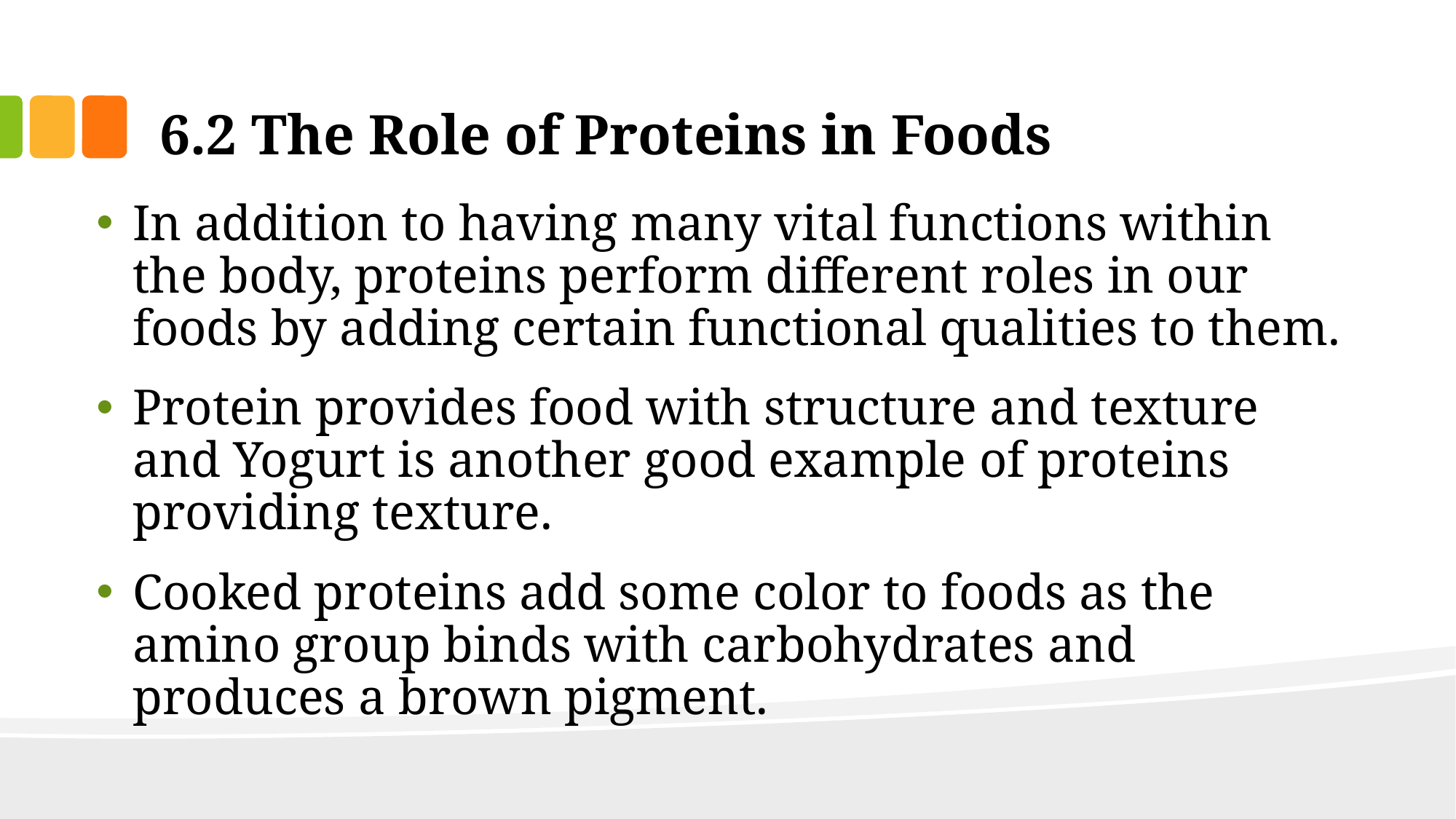

# 6.2 The Role of Proteins in Foods
In addition to having many vital functions within the body, proteins perform different roles in our foods by adding certain functional qualities to them.
Protein provides food with structure and texture and Yogurt is another good example of proteins providing texture.
Cooked proteins add some color to foods as the amino group binds with carbohydrates and produces a brown pigment.